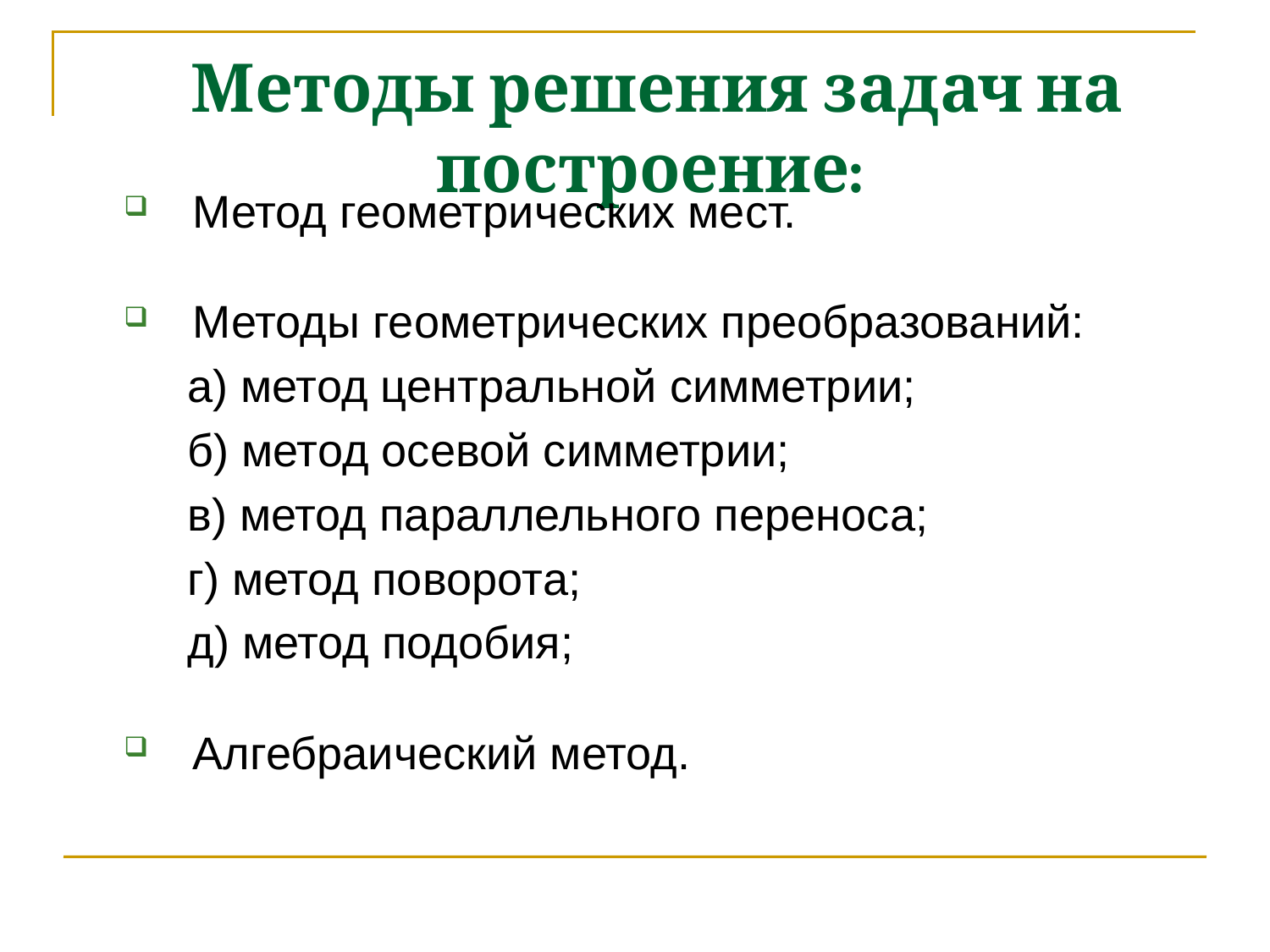

# Методы решения задач на построение:
Метод геометрических мест.

Методы геометрических преобразований:
     а) метод центральной симметрии;
     б) метод осевой симметрии;
     в) метод параллельного переноса;
     г) метод поворота;
     д) метод подобия;

Алгебраический метод.